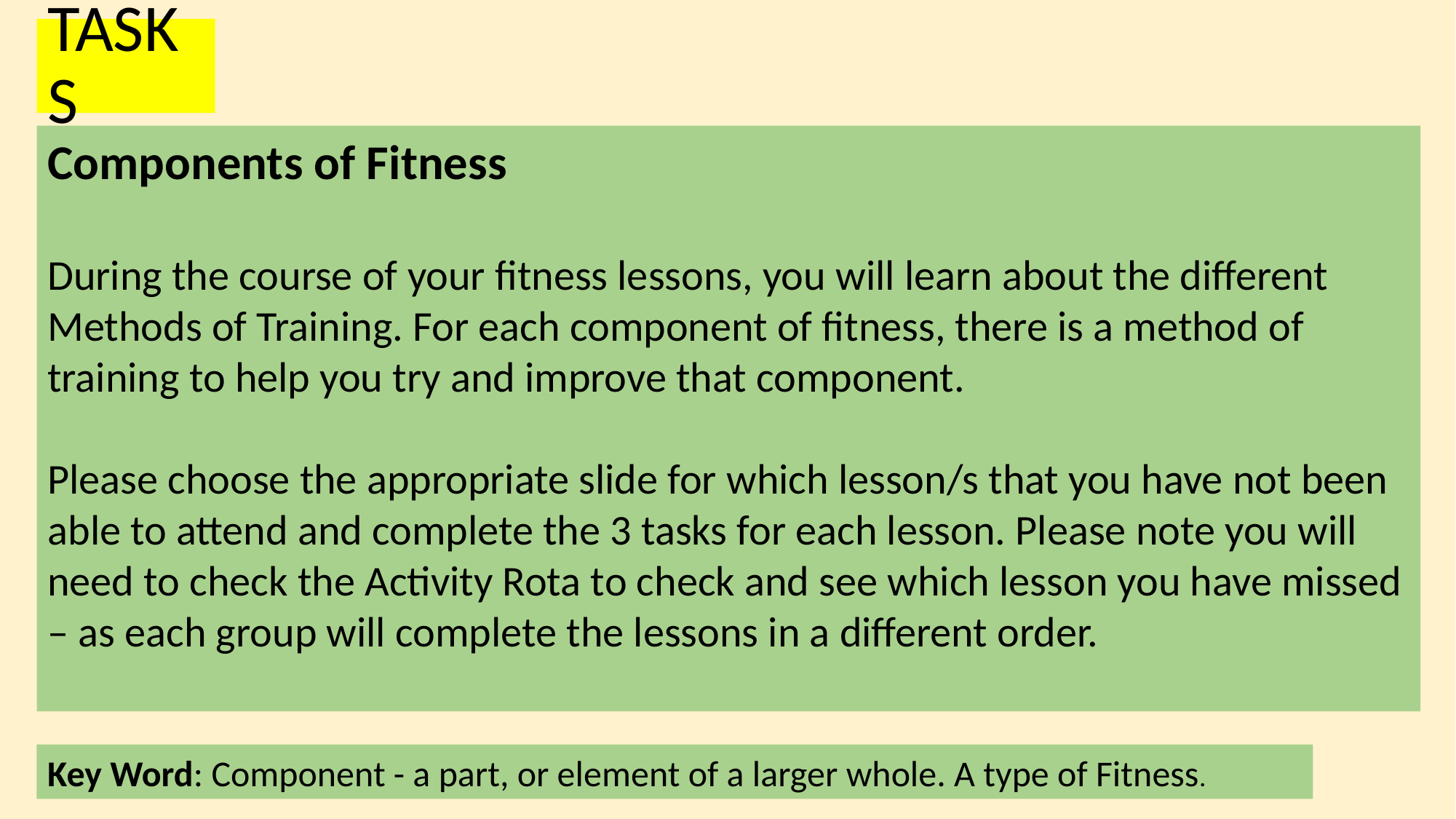

# TASKS
Components of Fitness

During the course of your fitness lessons, you will learn about the different Methods of Training. For each component of fitness, there is a method of training to help you try and improve that component.

Please choose the appropriate slide for which lesson/s that you have not been able to attend and complete the 3 tasks for each lesson. Please note you will need to check the Activity Rota to check and see which lesson you have missed – as each group will complete the lessons in a different order.

Key Word: Component - a part, or element of a larger whole. A type of Fitness.